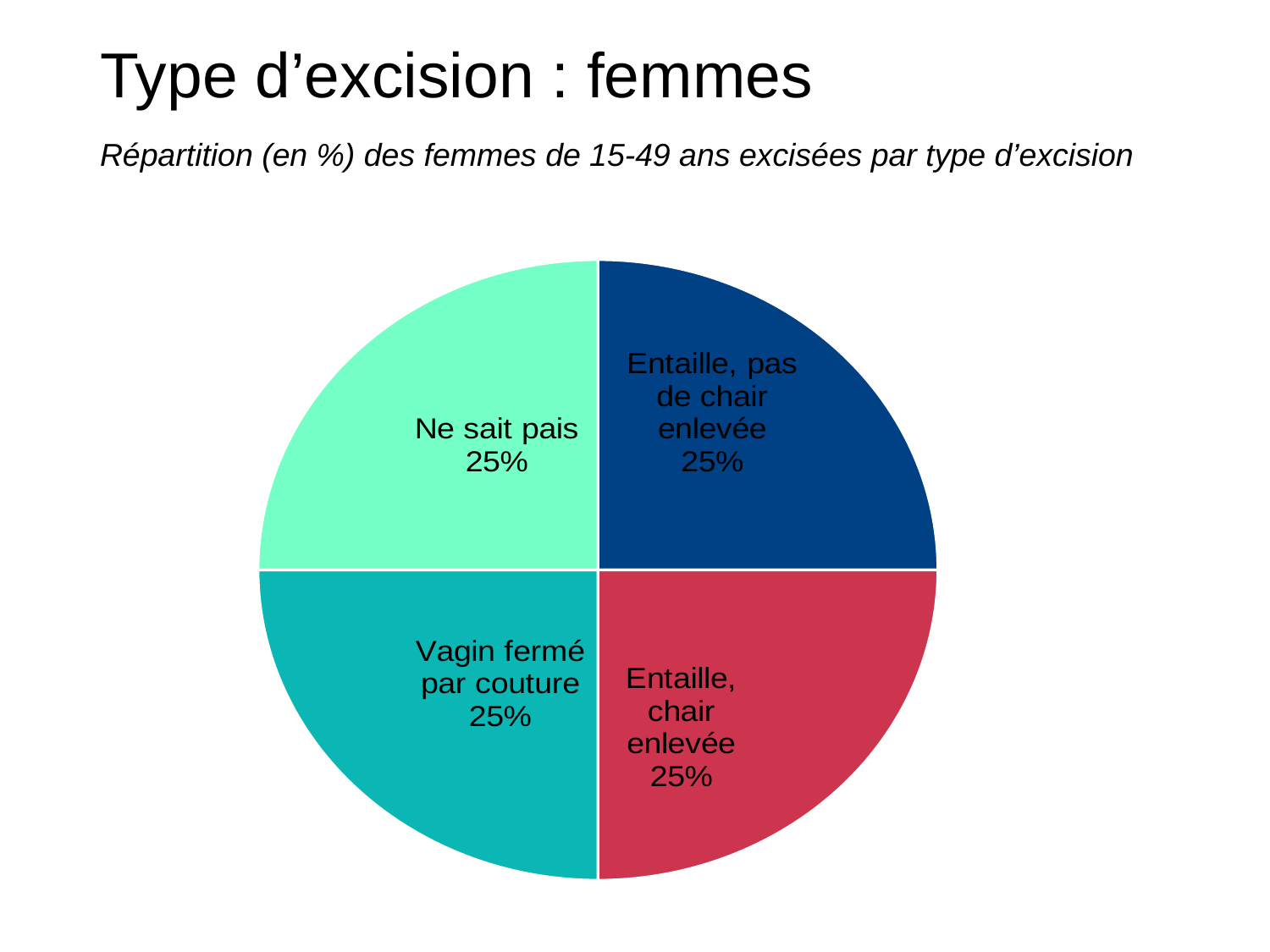

# Type d’excision : femmes
Répartition (en %) des femmes de 15-49 ans excisées par type d’excision

### Chart

| Category | Sales |
|---|---|
| Entaille, pas de chair enlevée | 25.0 |
| Entaille, chair enlevée | 25.0 |
| Vagin fermé par couture | 25.0 |
| Ne sait pais | 25.0 |